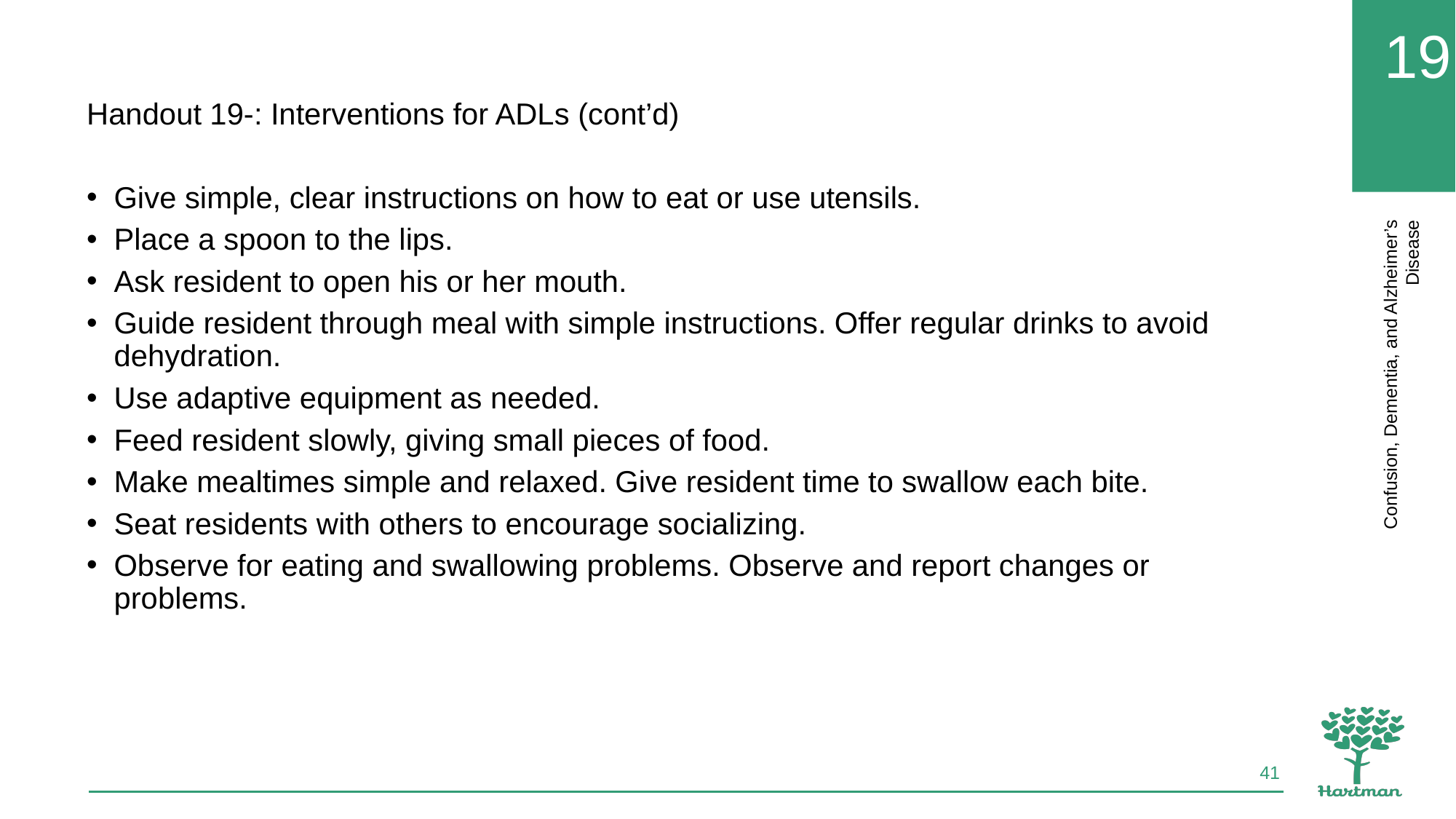

Handout 19-: Interventions for ADLs (cont’d)

Give simple, clear instructions on how to eat or use utensils.
Place a spoon to the lips.
Ask resident to open his or her mouth.
Guide resident through meal with simple instructions. Offer regular drinks to avoid dehydration.
Use adaptive equipment as needed.
Feed resident slowly, giving small pieces of food.
Make mealtimes simple and relaxed. Give resident time to swallow each bite.
Seat residents with others to encourage socializing.
Observe for eating and swallowing problems. Observe and report changes or problems.

41